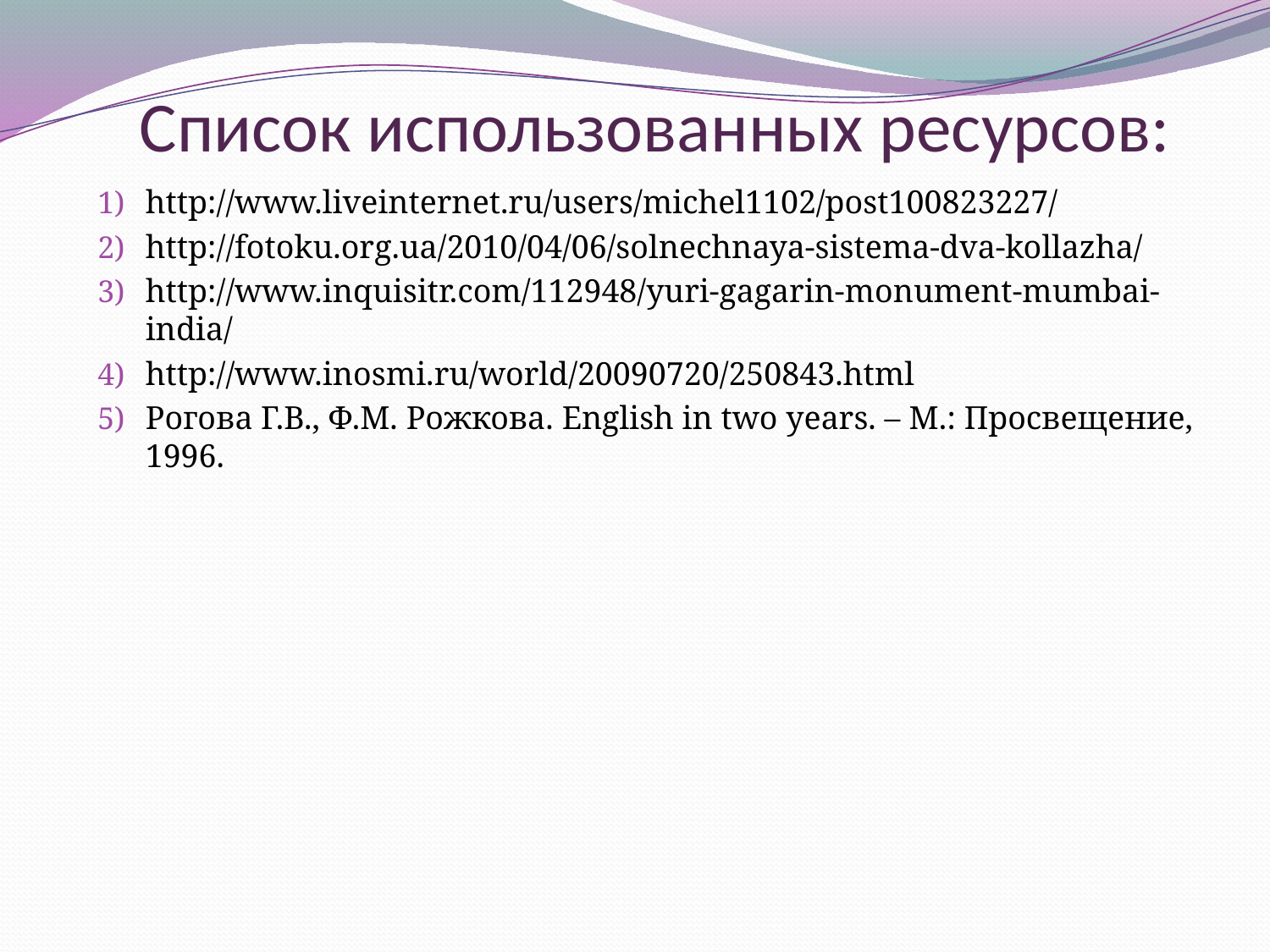

# Список использованных ресурсов:
http://www.liveinternet.ru/users/michel1102/post100823227/
http://fotoku.org.ua/2010/04/06/solnechnaya-sistema-dva-kollazha/
http://www.inquisitr.com/112948/yuri-gagarin-monument-mumbai-india/
http://www.inosmi.ru/world/20090720/250843.html
Рогова Г.В., Ф.М. Рожкова. English in two years. – М.: Просвещение, 1996.